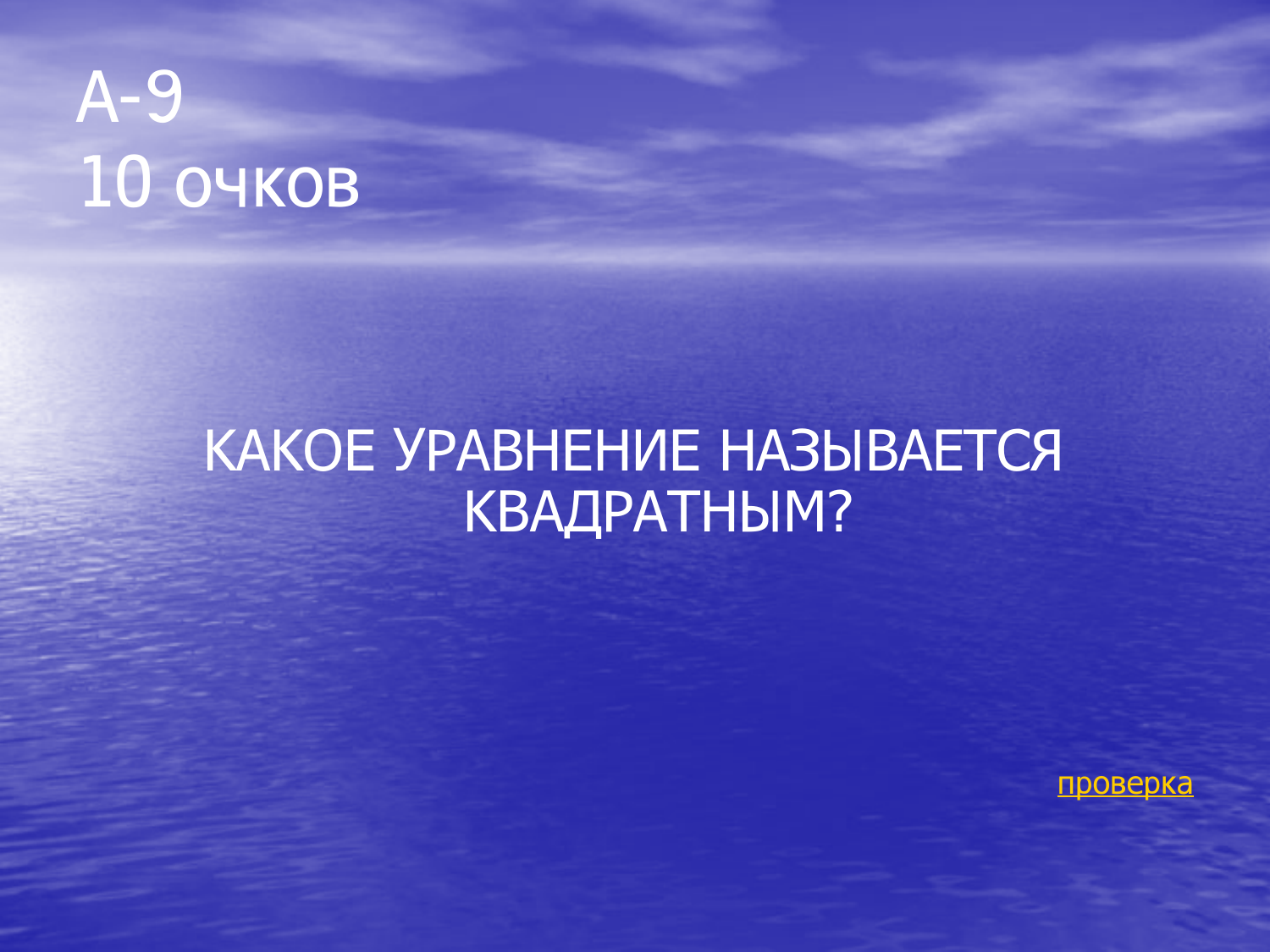

# А-9 10 очков

КАКОЕ УРАВНЕНИЕ НАЗЫВАЕТСЯ КВАДРАТНЫМ?

проверка